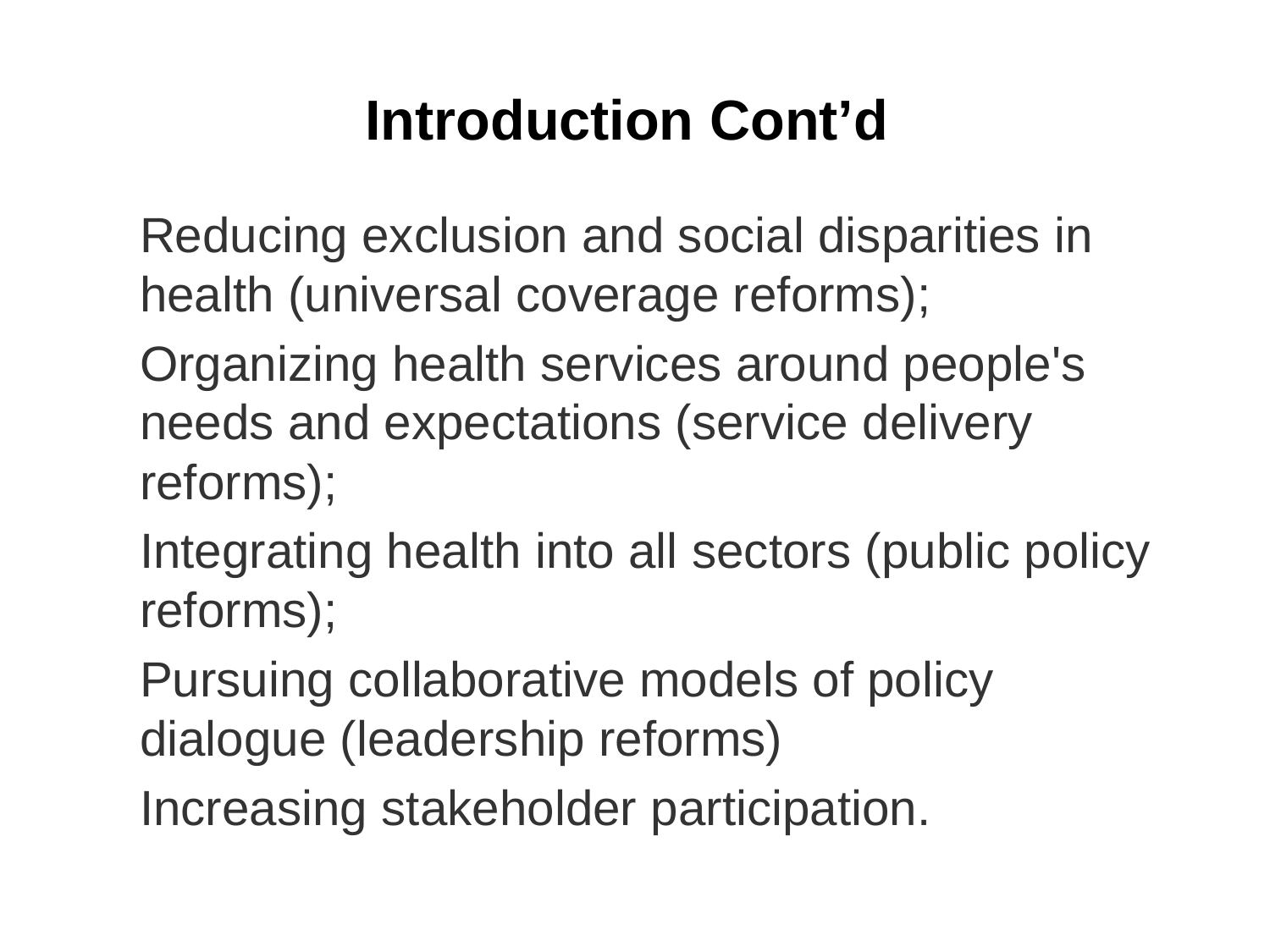

# Introduction Cont’d
Reducing exclusion and social disparities in health (universal coverage reforms);
Organizing health services around people's needs and expectations (service delivery reforms);
Integrating health into all sectors (public policy reforms);
Pursuing collaborative models of policy dialogue (leadership reforms)
Increasing stakeholder participation.